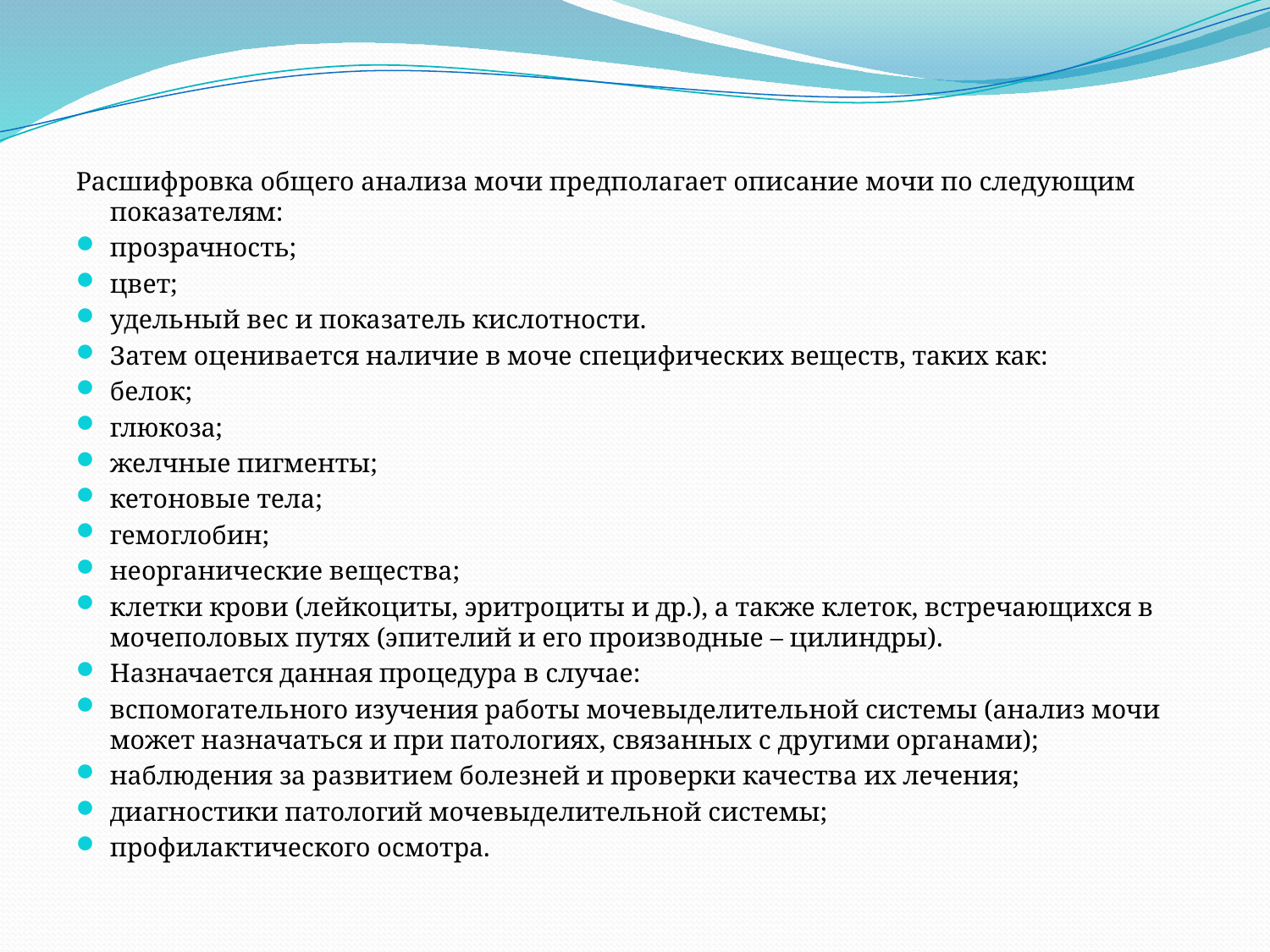

Расшифровка общего анализа мочи предполагает описание мочи по следующим показателям:
прозрачность;
цвет;
удельный вес и показатель кислотности.
Затем оценивается наличие в моче специфических веществ, таких как:
белок;
глюкоза;
желчные пигменты;
кетоновые тела;
гемоглобин;
неорганические вещества;
клетки крови (лейкоциты, эритроциты и др.), а также клеток, встречающихся в мочеполовых путях (эпителий и его производные – цилиндры).
Назначается данная процедура в случае:
вспомогательного изучения работы мочевыделительной системы (анализ мочи может назначаться и при патологиях, связанных с другими органами);
наблюдения за развитием болезней и проверки качества их лечения;
диагностики патологий мочевыделительной системы;
профилактического осмотра.